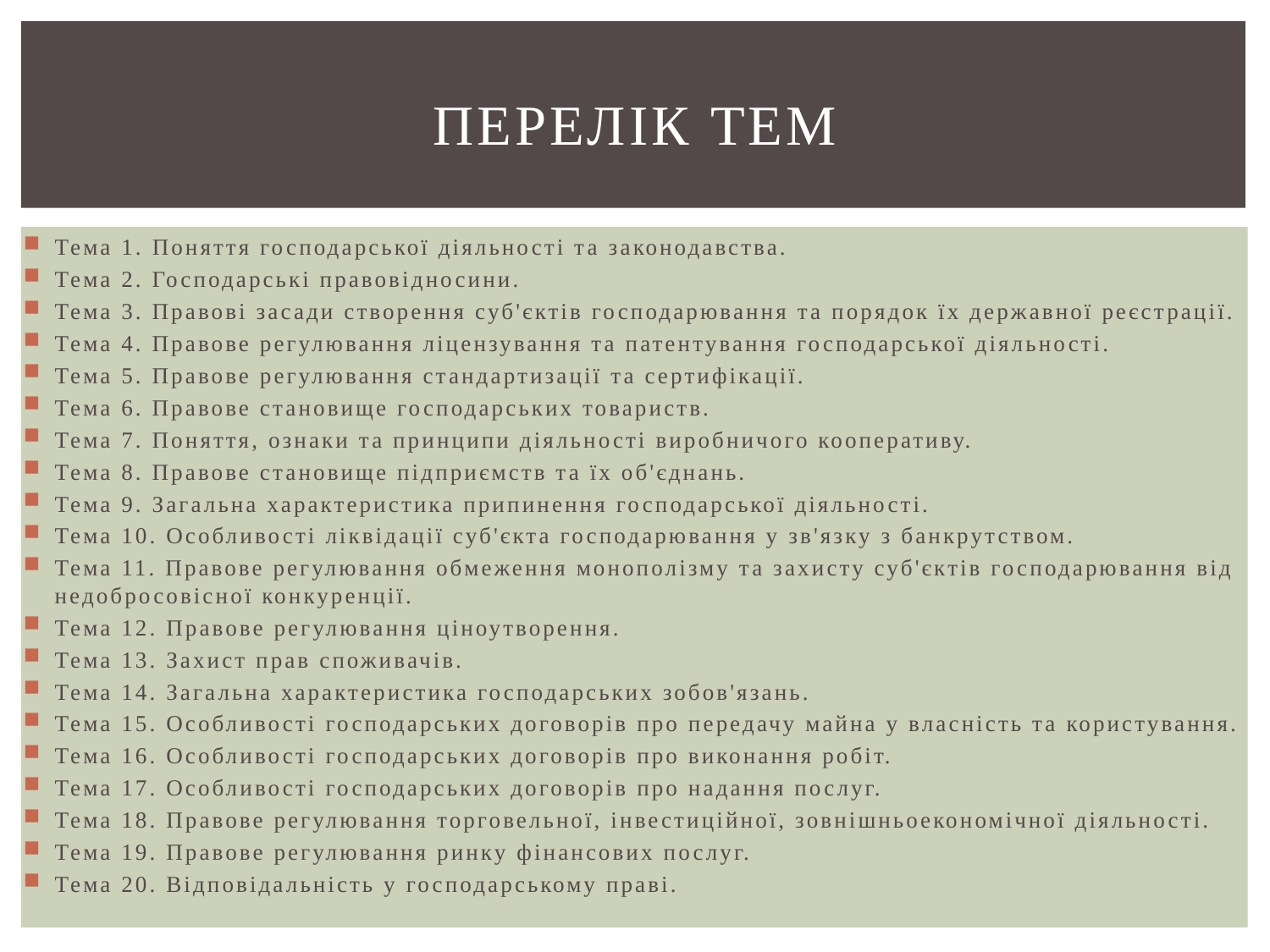

# Перелік тем
Тема 1. Поняття господарської діяльності та законодавства.
Тема 2. Господарські правовідносини.
Тема 3. Правові засади створення суб'єктів господарювання та порядок їх державної реєстрації.
Тема 4. Правове регулювання ліцензування та патентування господарської діяльності.
Тема 5. Правове регулювання стандартизації та сертифікації.
Тема 6. Правове становище господарських товариств.
Тема 7. Поняття, ознаки та принципи діяльності виробничого кооперативу.
Тема 8. Правове становище підприємств та їх об'єднань.
Тема 9. Загальна характеристика припинення господарської діяльності.
Тема 10. Особливості ліквідації суб'єкта господарювання у зв'язку з банкрутством.
Тема 11. Правове регулювання обмеження монополізму та захисту суб'єктів господарювання від недобросовісної конкуренції.
Тема 12. Правове регулювання ціноутворення.
Тема 13. Захист прав споживачів.
Тема 14. Загальна характеристика господарських зобов'язань.
Тема 15. Особливості господарських договорів про передачу майна у власність та користування.
Тема 16. Особливості господарських договорів про виконання робіт.
Тема 17. Особливості господарських договорів про надання послуг.
Тема 18. Правове регулювання торговельної, інвестиційної, зовнішньоекономічної діяльності.
Тема 19. Правове регулювання ринку фінансових послуг.
Тема 20. Відповідальність у господарському праві.